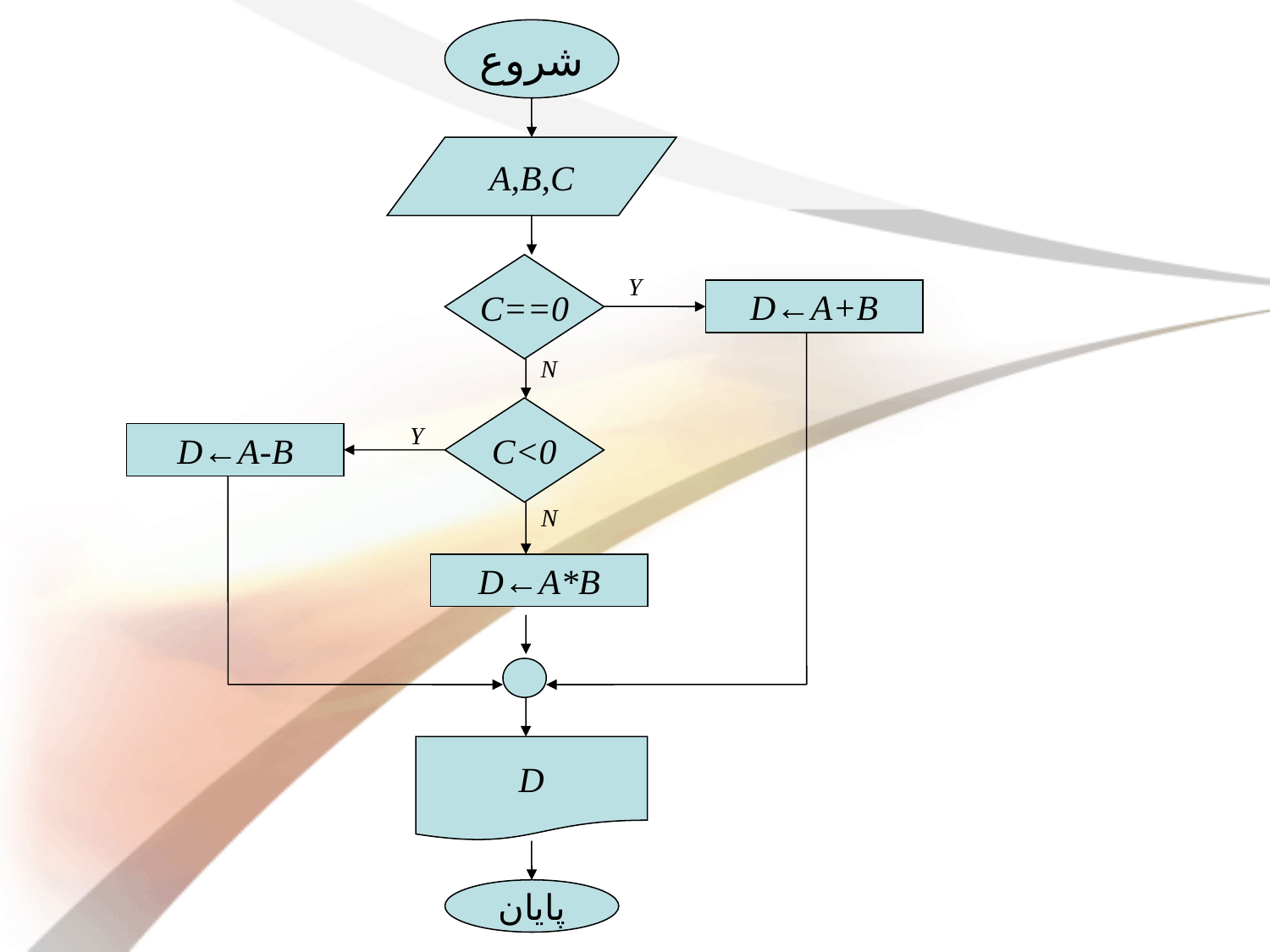

شروع

A,B,C

C==0
Y
D←A+B

N

C<0
Y
D←A-B

N

D←A*B

D

پایان